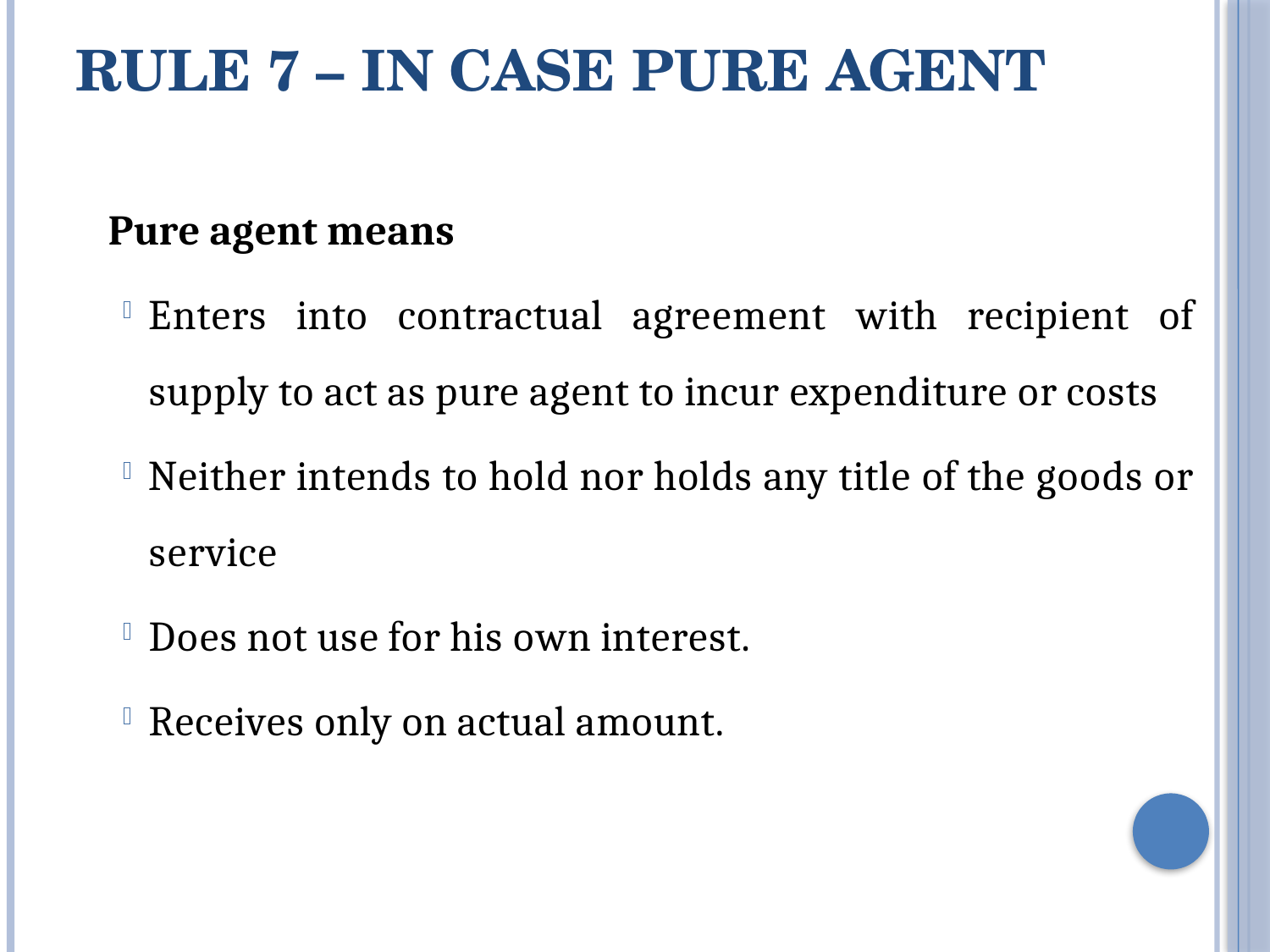

# Rule 7 – in case Pure agent

Pure agent means
Enters into contractual agreement with recipient of supply to act as pure agent to incur expenditure or costs
Neither intends to hold nor holds any title of the goods or service
Does not use for his own interest.
Receives only on actual amount.